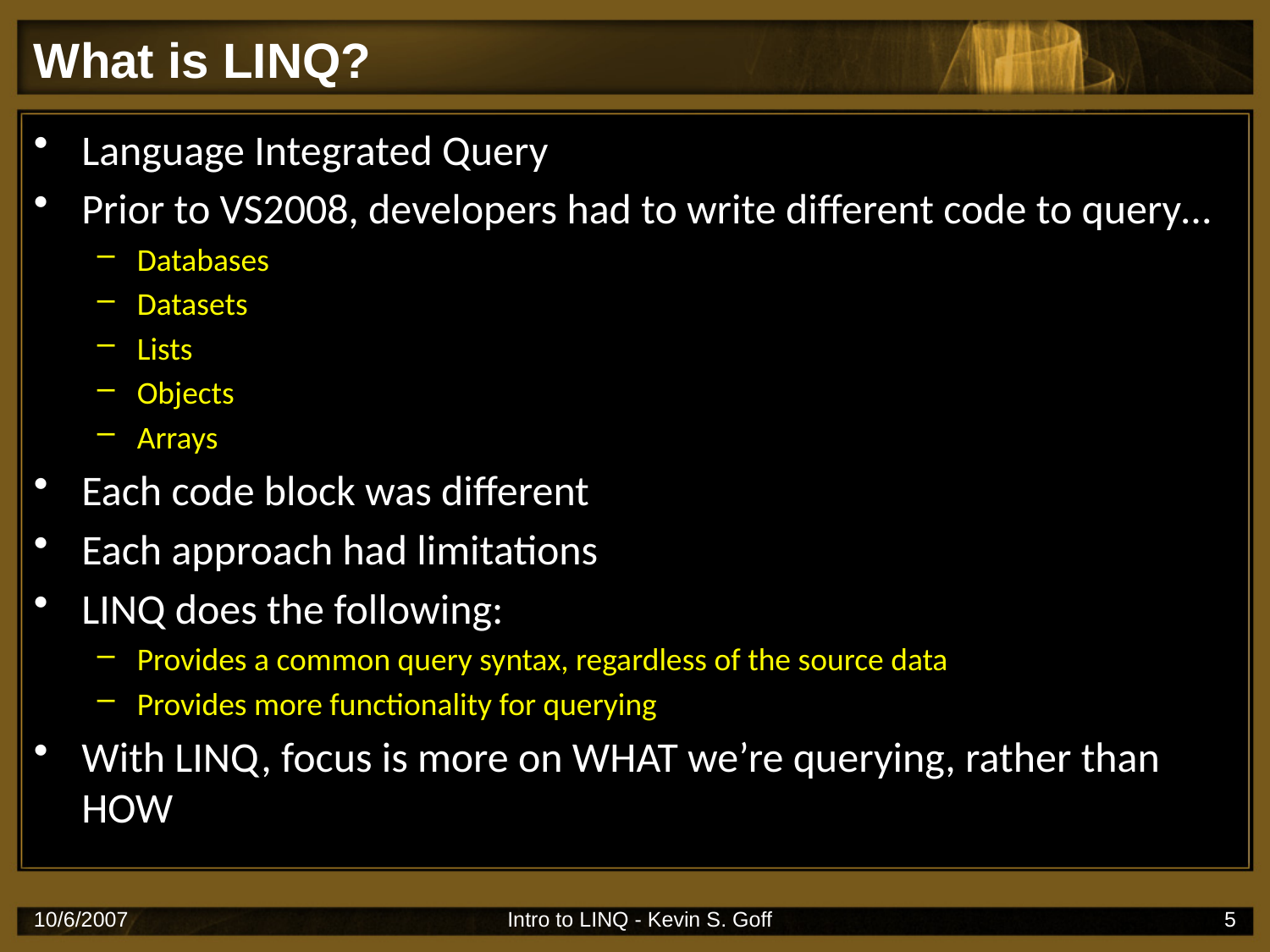

# What is LINQ?
Language Integrated Query
Prior to VS2008, developers had to write different code to query…
Databases
Datasets
Lists
Objects
Arrays
Each code block was different
Each approach had limitations
LINQ does the following:
Provides a common query syntax, regardless of the source data
Provides more functionality for querying
With LINQ, focus is more on WHAT we’re querying, rather than HOW

10/6/2007
Intro to LINQ - Kevin S. Goff
5